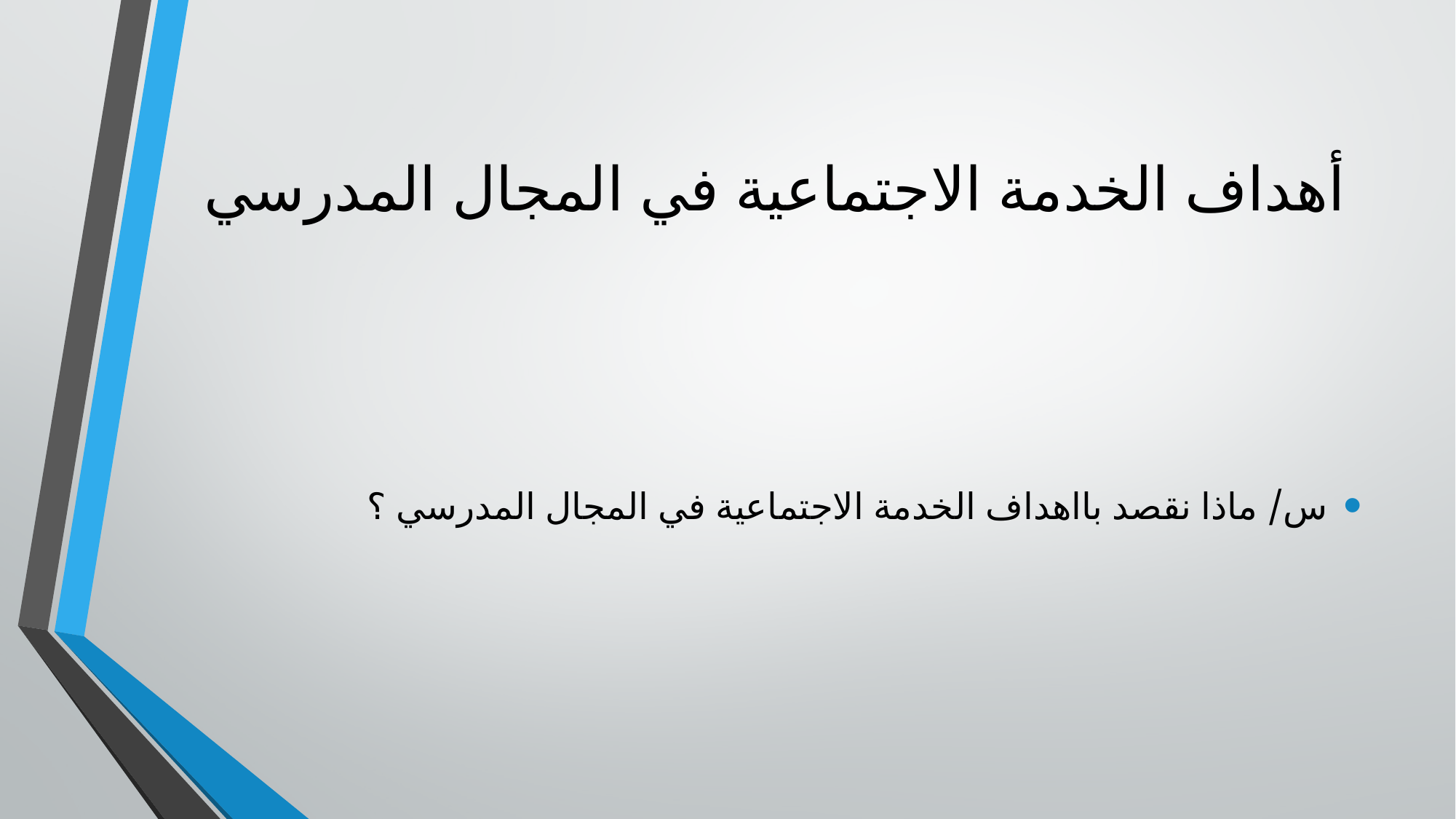

# أهداف الخدمة الاجتماعية في المجال المدرسي
س/ ماذا نقصد بااهداف الخدمة الاجتماعية في المجال المدرسي ؟